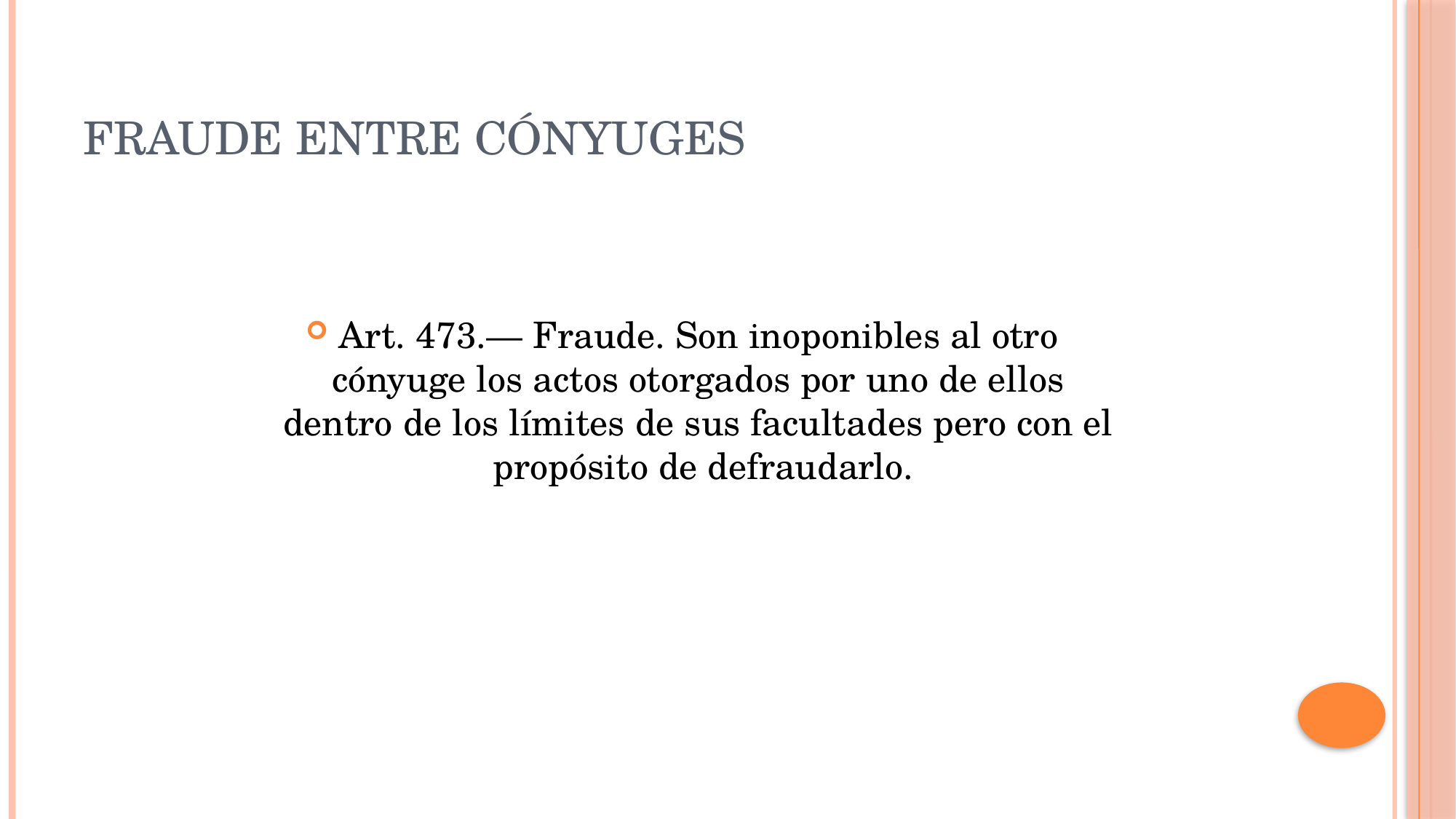

# FRAUDE ENTRE CÓNYUGES
Art. 473.— Fraude. Son inoponibles al otro cónyuge los actos otorgados por uno de ellos dentro de los límites de sus facultades pero con el  propósito de defraudarlo.